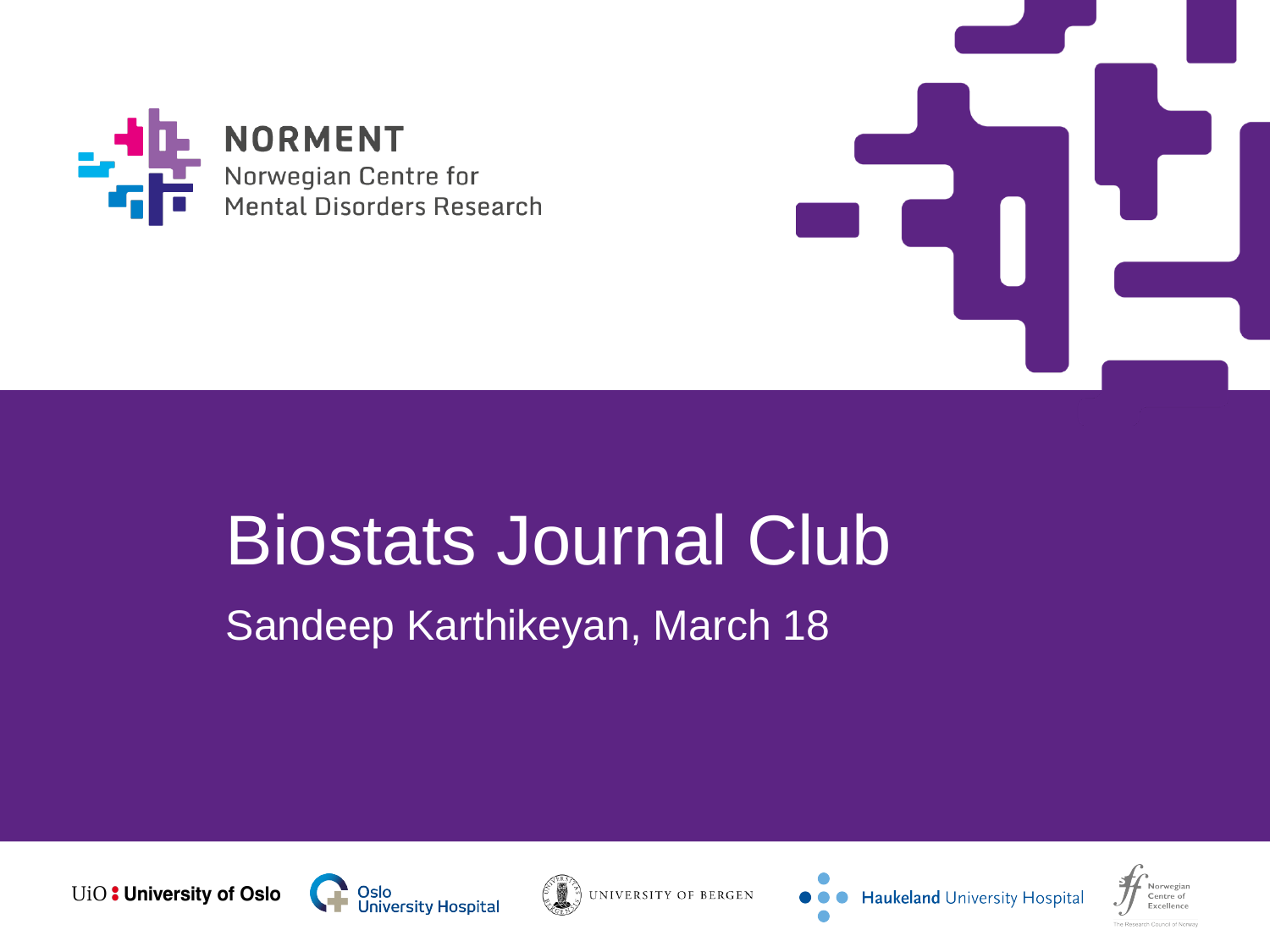

# Biostats Journal Club
Sandeep Karthikeyan, March 18